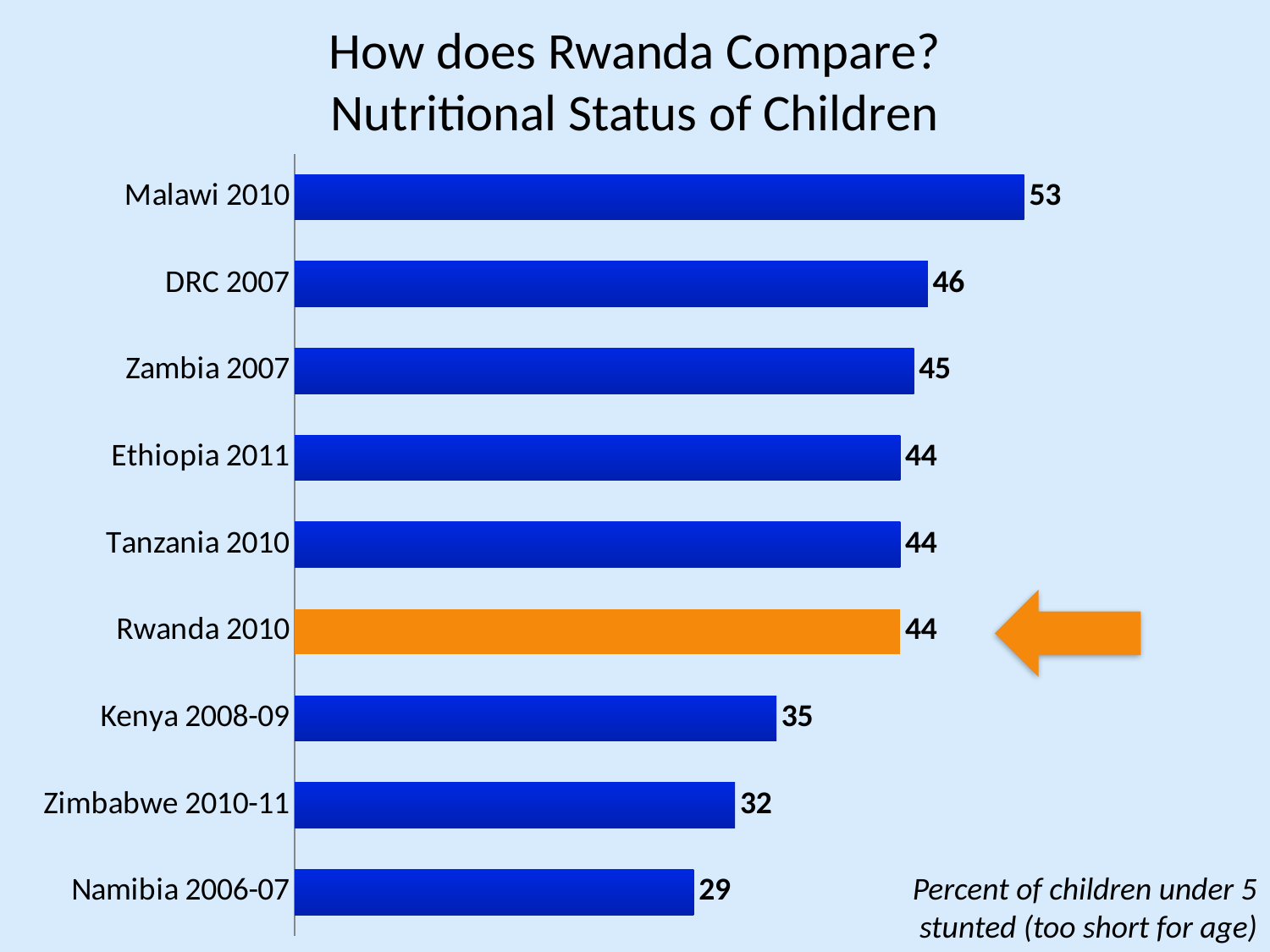

# How does Rwanda Compare? Nutritional Status of Children

### Chart

| Category | Series 1 |
|---|---|
| Namibia 2006-07 | 29.0 |
| Zimbabwe 2010-11 | 32.0 |
| Kenya 2008-09 | 35.0 |
| Rwanda 2010 | 44.0 |
| Tanzania 2010 | 44.0 |
| Ethiopia 2011 | 44.0 |
| Zambia 2007 | 45.0 |
| DRC 2007 | 46.0 |
| Malawi 2010 | 53.0 |
Percent of children under 5 stunted (too short for age)